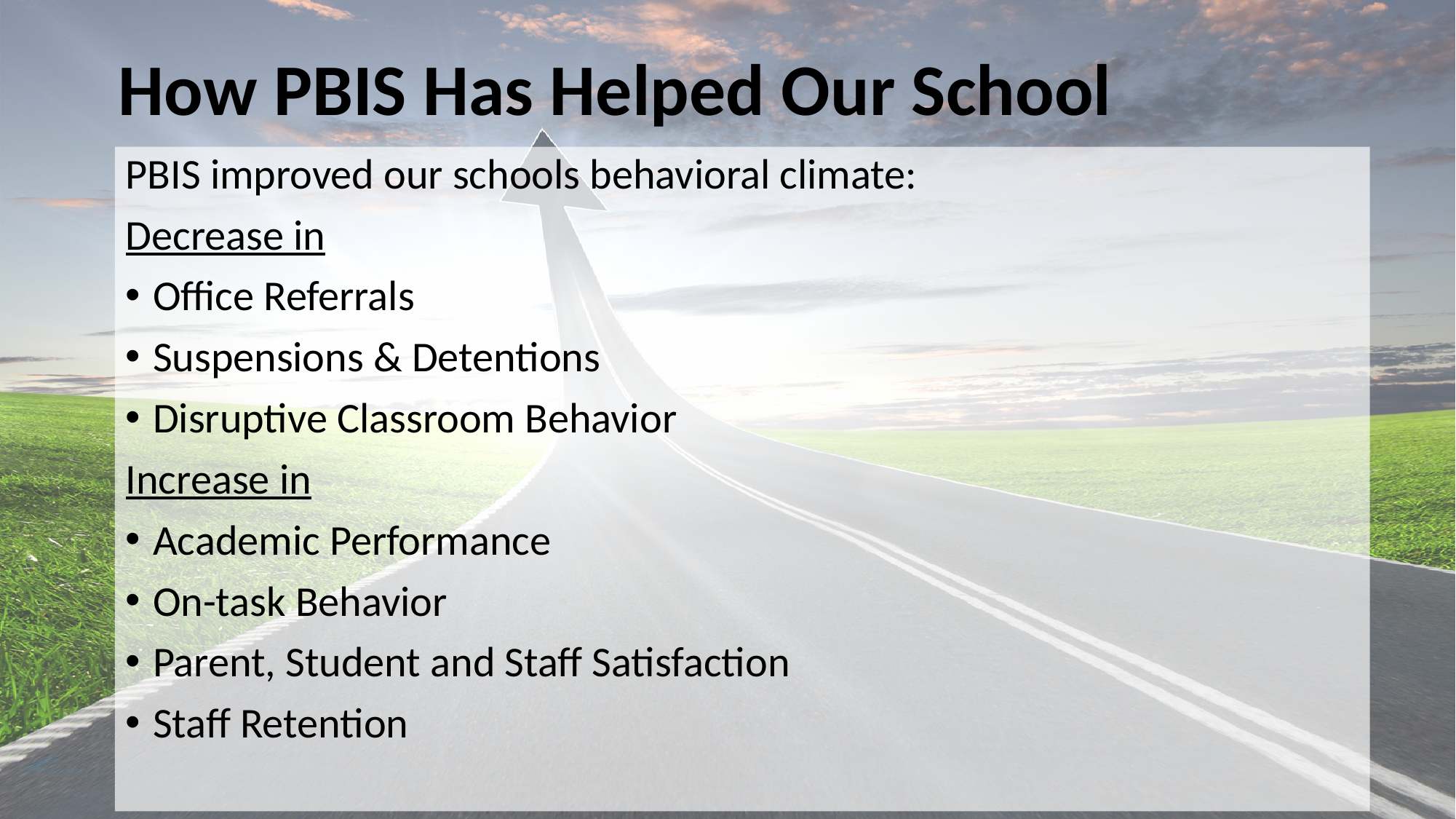

# How PBIS Has Helped Our School
PBIS improved our schools behavioral climate:
Decrease in
Office Referrals
Suspensions & Detentions
Disruptive Classroom Behavior
Increase in
Academic Performance
On-task Behavior
Parent, Student and Staff Satisfaction
Staff Retention